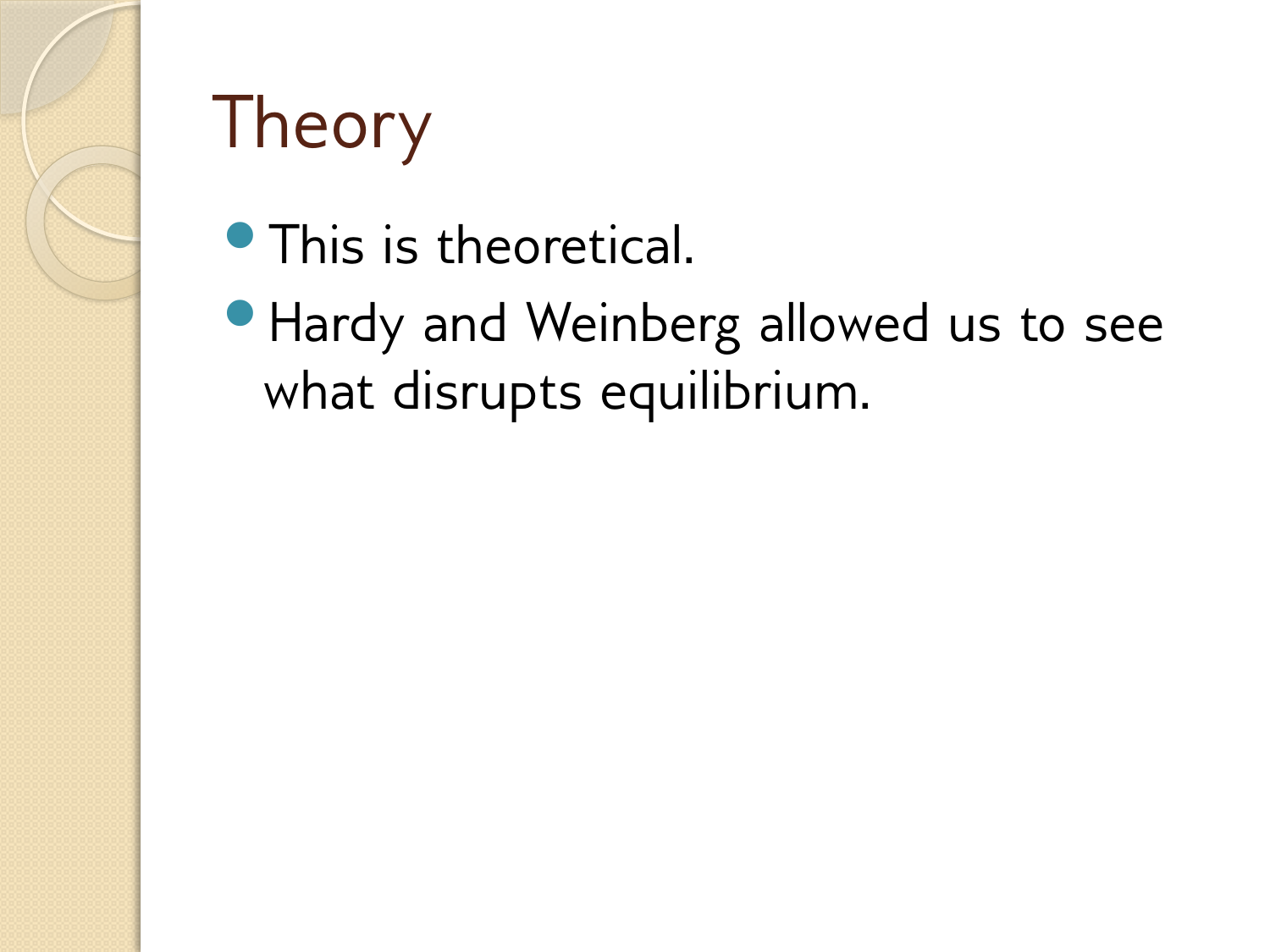

# Theory
This is theoretical.
Hardy and Weinberg allowed us to see what disrupts equilibrium.